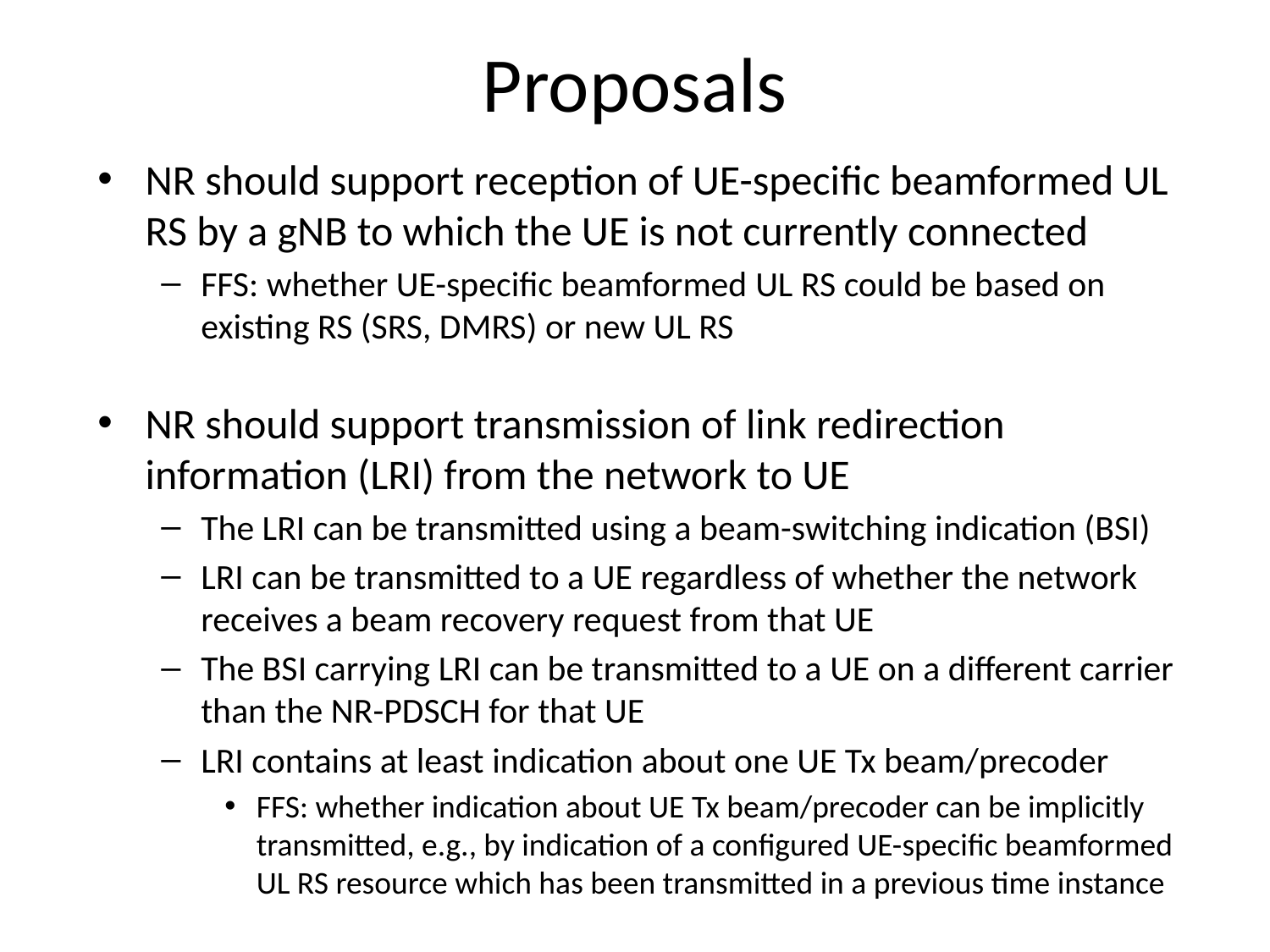

# Proposals
NR should support reception of UE-specific beamformed UL RS by a gNB to which the UE is not currently connected
FFS: whether UE-specific beamformed UL RS could be based on existing RS (SRS, DMRS) or new UL RS

NR should support transmission of link redirection information (LRI) from the network to UE
The LRI can be transmitted using a beam-switching indication (BSI)
LRI can be transmitted to a UE regardless of whether the network receives a beam recovery request from that UE
The BSI carrying LRI can be transmitted to a UE on a different carrier than the NR-PDSCH for that UE
LRI contains at least indication about one UE Tx beam/precoder
FFS: whether indication about UE Tx beam/precoder can be implicitly transmitted, e.g., by indication of a configured UE-specific beamformed UL RS resource which has been transmitted in a previous time instance